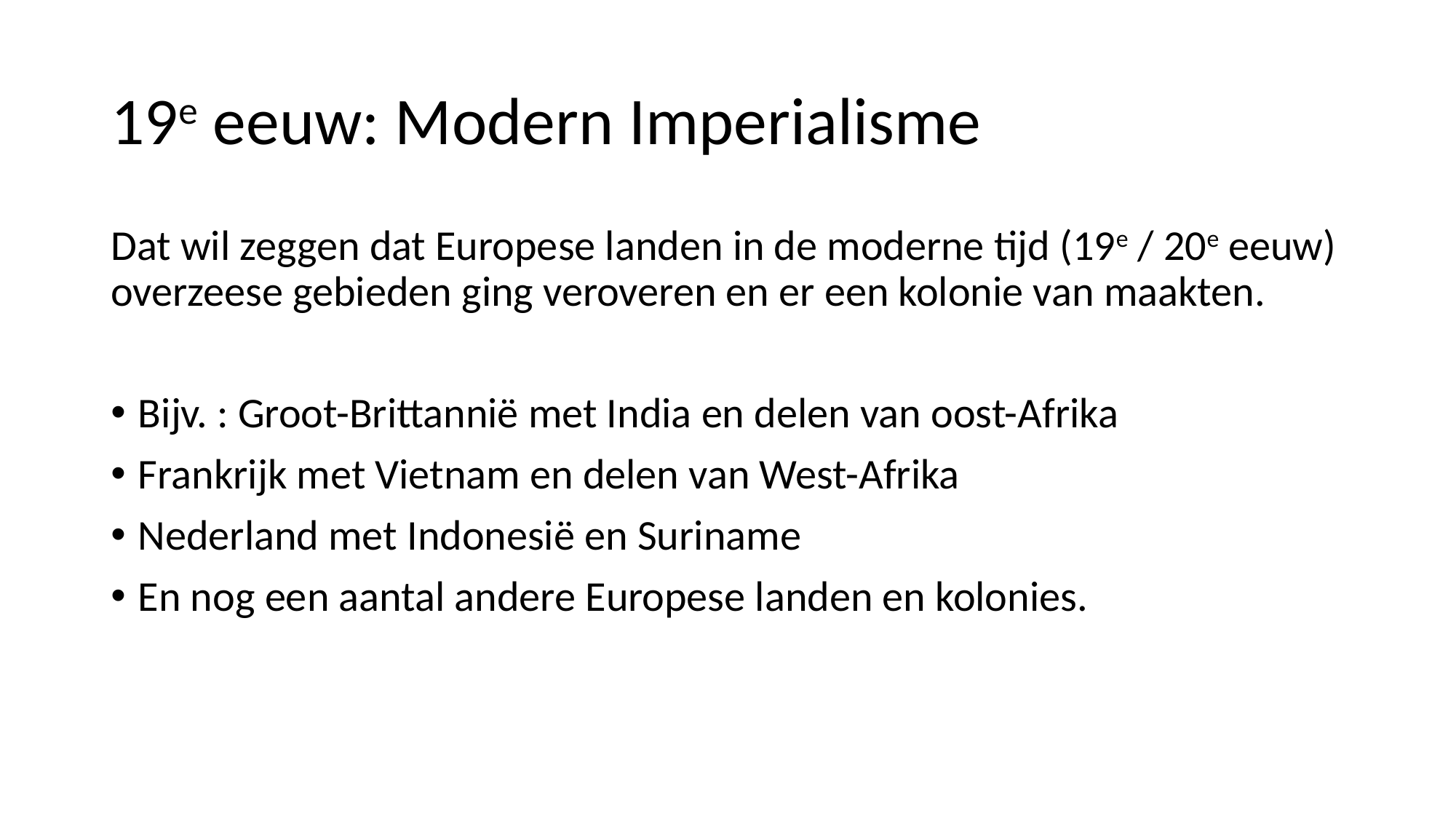

# 19e eeuw: Modern Imperialisme
Dat wil zeggen dat Europese landen in de moderne tijd (19e / 20e eeuw) overzeese gebieden ging veroveren en er een kolonie van maakten.

Bijv. : Groot-Brittannië met India en delen van oost-Afrika
Frankrijk met Vietnam en delen van West-Afrika
Nederland met Indonesië en Suriname
En nog een aantal andere Europese landen en kolonies.